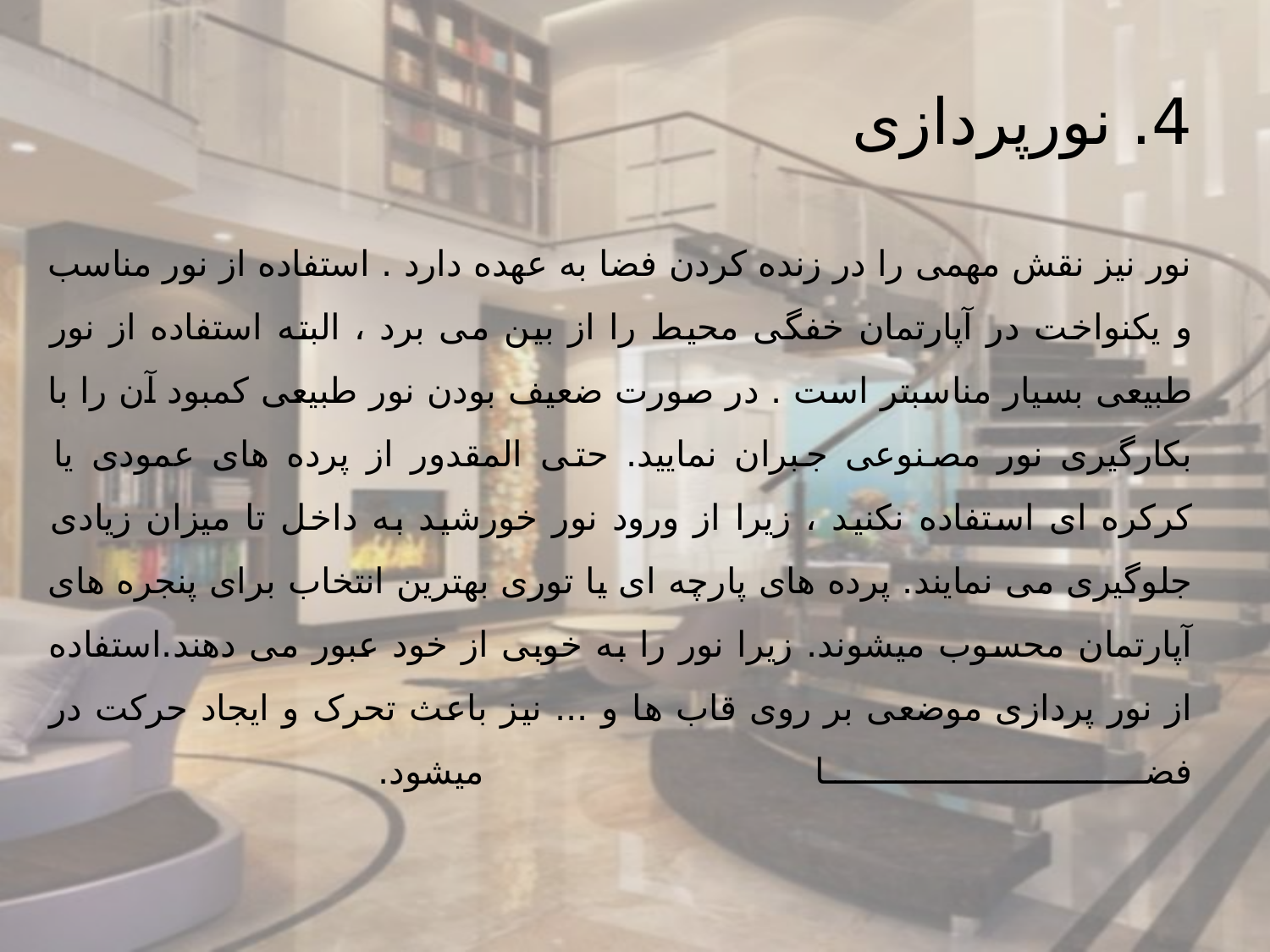

4. نورپردازی
نور نیز نقش مهمی را در زنده کردن فضا به عهده دارد . استفاده از نور مناسب و یکنواخت در آپارتمان خفگی محیط را از بین می برد ، البته استفاده از نور طبیعی بسیار مناسبتر است . در صورت ضعیف بودن نور طبیعی کمبود آن را با بکارگیری نور مصنوعی جبران نمایید. حتی المقدور از پرده های عمودی یا کرکره ای استفاده نکنید ، زیرا از ورود نور خورشید به داخل تا میزان زیادی جلوگیری می نمایند. پرده های پارچه ای یا توری بهترین انتخاب برای پنجره های آپارتمان محسوب میشوند. زیرا نور را به خوبی از خود عبور می دهند.استفاده از نور پردازی موضعی بر روی قاب ها و ... نیز باعث تحرک و ایجاد حرکت در فضا میشود.